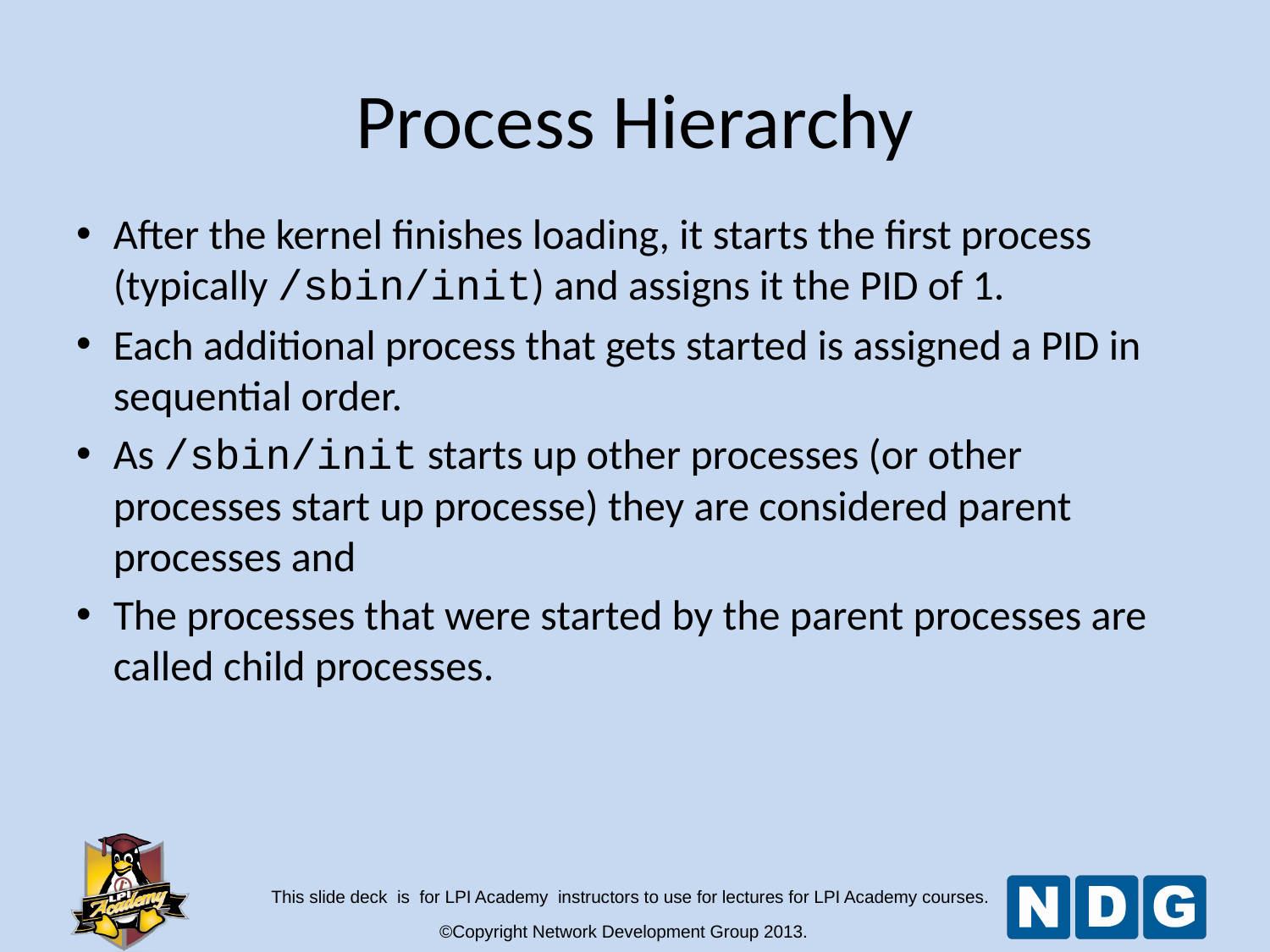

Process Hierarchy
After the kernel finishes loading, it starts the first process (typically /sbin/init) and assigns it the PID of 1.
Each additional process that gets started is assigned a PID in sequential order.
As /sbin/init starts up other processes (or other processes start up processe) they are considered parent processes and
The processes that were started by the parent processes are called child processes.